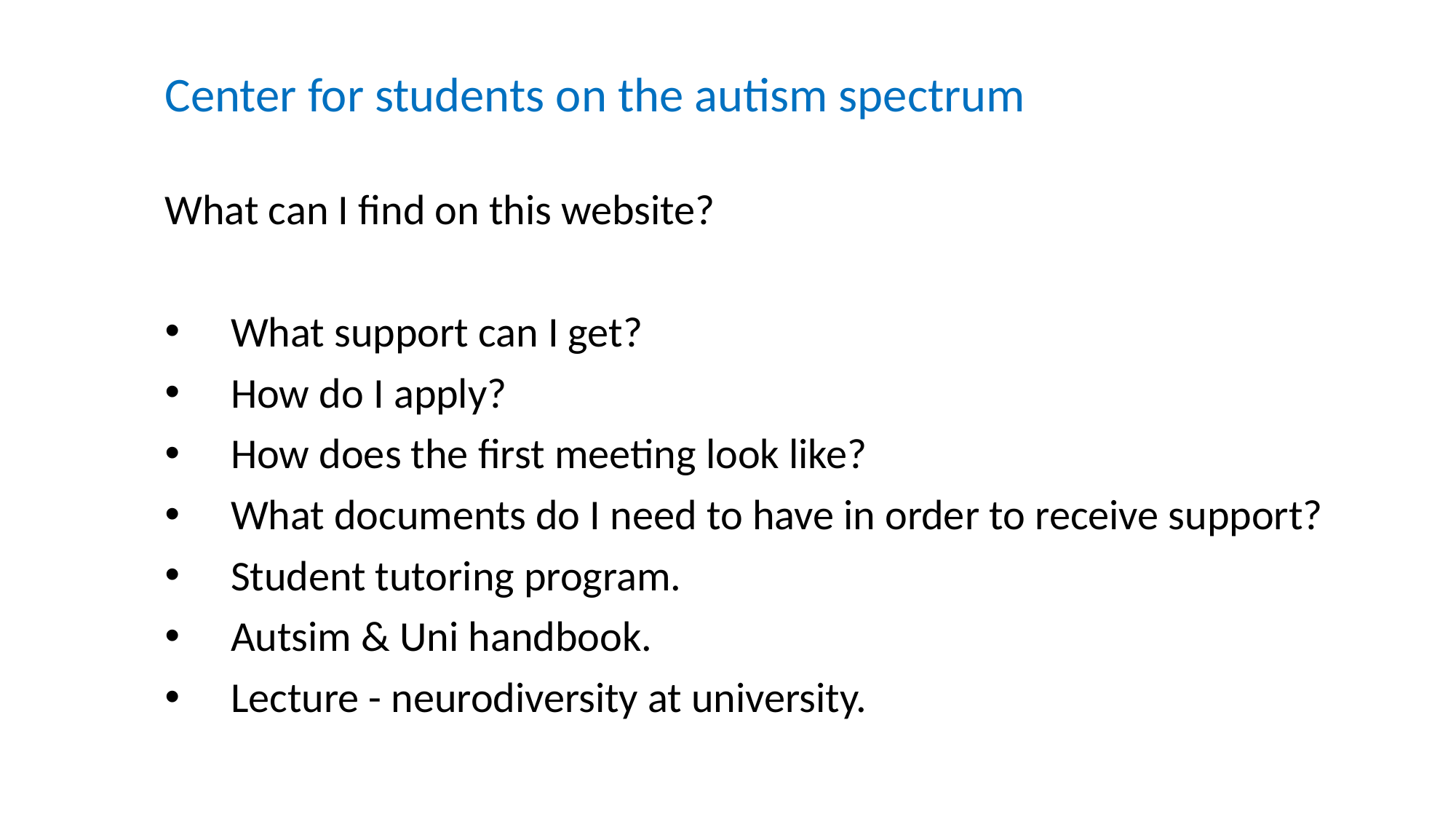

# Center for students on the autism spectrum
What can I find on this website?

    What support can I get?
    How do I apply?
    How does the first meeting look like?
    What documents do I need to have in order to receive support?
    Student tutoring program.
    Autsim & Uni handbook.
    Lecture - neurodiversity at university.